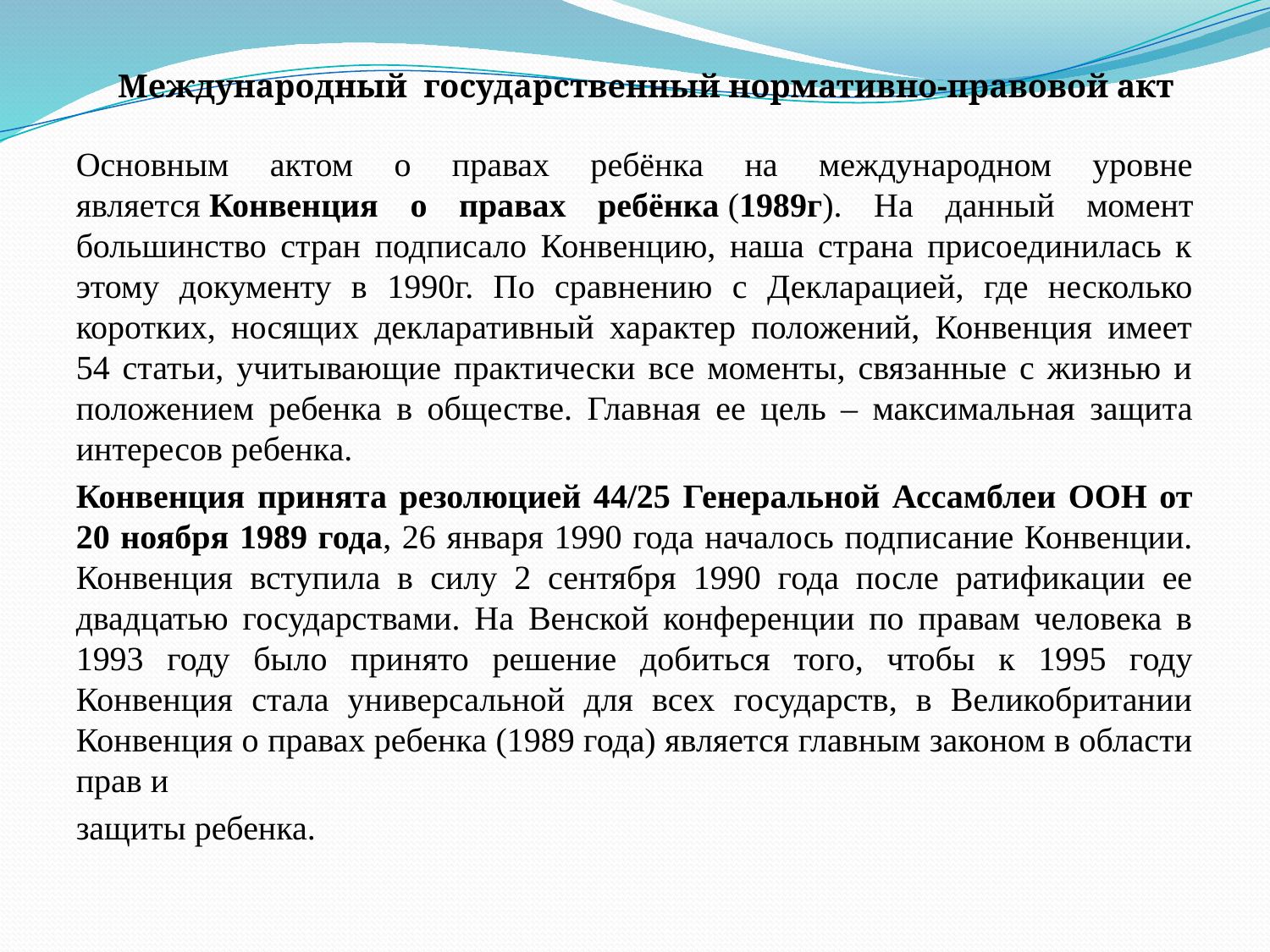

# Международный  государственный нормативно-правовой акт
Основным актом о правах ребёнка на международном уровне является Конвенция о правах ребёнка (1989г). На данный момент большинство стран подписало Конвенцию, наша страна присоединилась к этому документу в 1990г. По сравнению с Декларацией, где несколько коротких, носящих декларативный характер положений, Конвенция имеет 54 статьи, учитывающие практически все моменты, связанные с жизнью и положением ребенка в обществе. Главная ее цель – максимальная защита интересов ребенка.
Конвенция принята резолюцией 44/25 Генеральной Ассамблеи ООН от 20 ноября 1989 года, 26 января 1990 года началось подписание Конвенции. Конвенция вступила в силу 2 сентября 1990 года после ратификации ее двадцатью государствами. На Венской конференции по правам человека в 1993 году было принято решение добиться того, чтобы к 1995 году Конвенция стала универсальной для всех государств, в Великобритании Конвенция о правах ребенка (1989 года) является главным законом в области прав и
защиты ребенка.